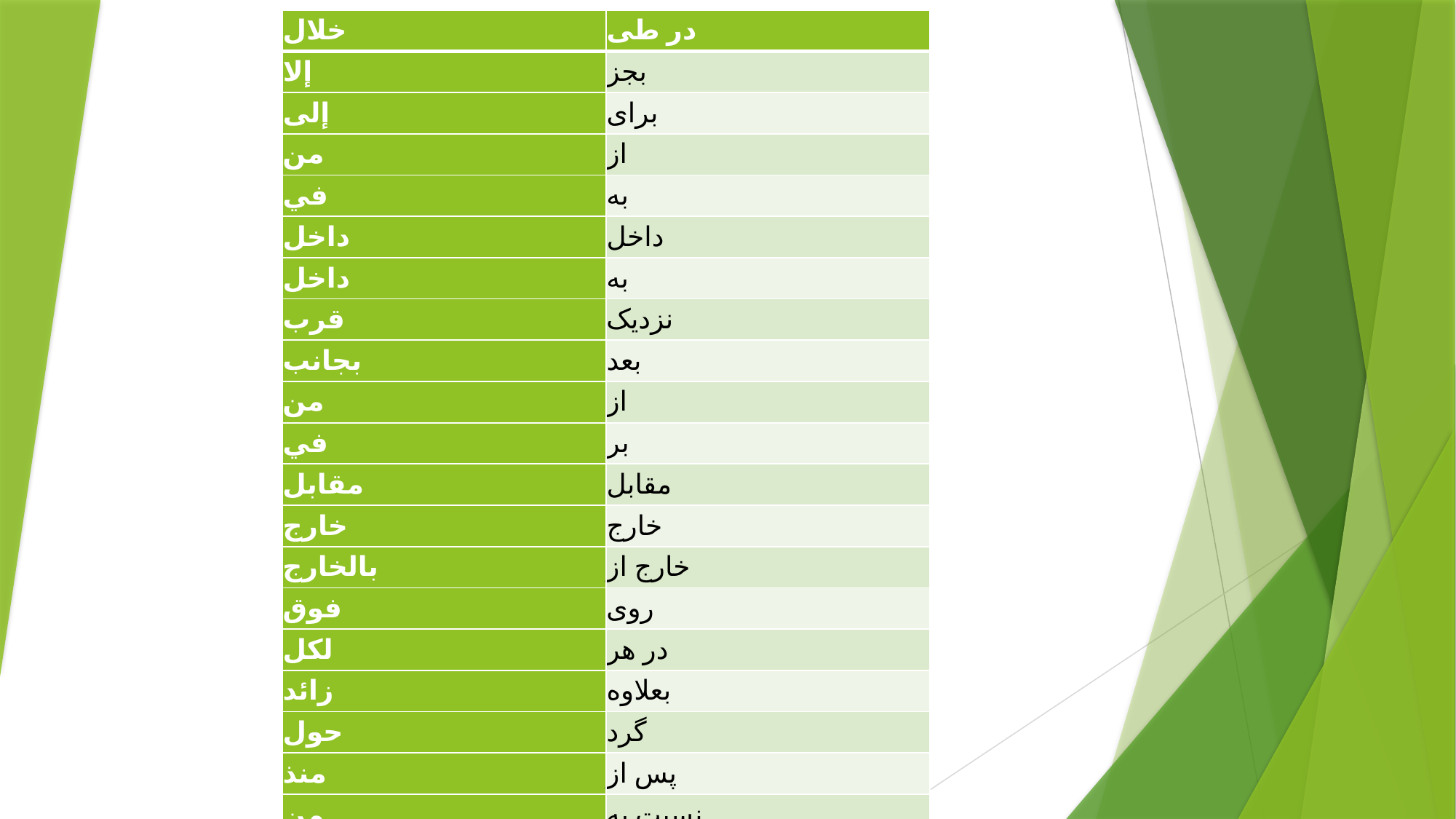

| خلال | در طی |
| --- | --- |
| إلا | بجز |
| إلى | برای |
| من | از |
| في | به |
| داخل | داخل |
| داخل | به |
| قرب | نزدیک |
| بجانب | بعد |
| من | از |
| في | بر |
| مقابل | مقابل |
| خارج | خارج |
| بالخارج | خارج از |
| فوق | روی |
| لكل | در هر |
| زائد | بعلاوه |
| حول | گرد |
| منذ | پس از |
| من | نسبت به |
| بالقرب من | نزدیک به |